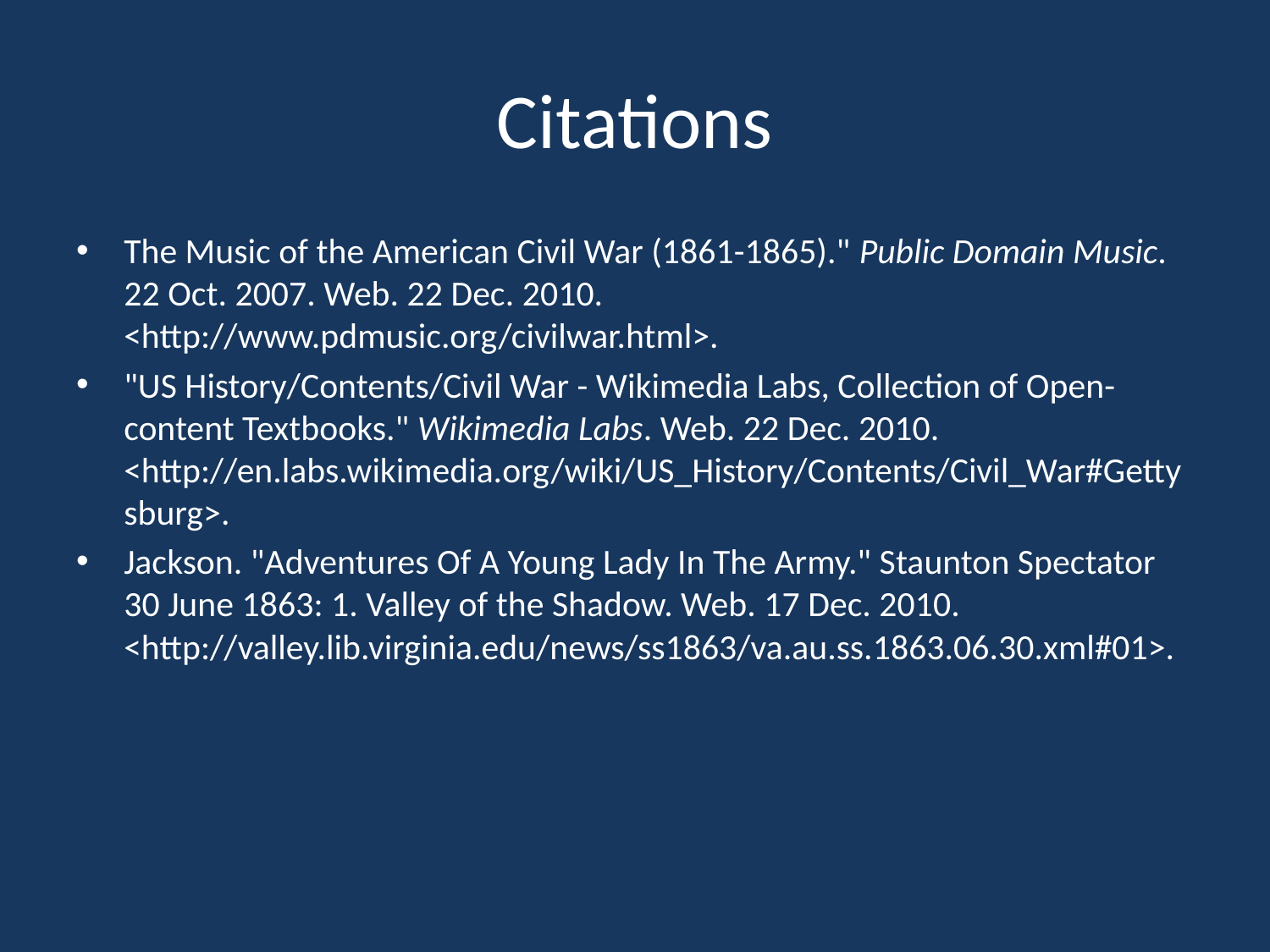

# Citations
The Music of the American Civil War (1861-1865)." Public Domain Music. 22 Oct. 2007. Web. 22 Dec. 2010. <http://www.pdmusic.org/civilwar.html>.
"US History/Contents/Civil War - Wikimedia Labs, Collection of Open-content Textbooks." Wikimedia Labs. Web. 22 Dec. 2010. <http://en.labs.wikimedia.org/wiki/US_History/Contents/Civil_War#Gettysburg>.
Jackson. "Adventures Of A Young Lady In The Army." Staunton Spectator 30 June 1863: 1. Valley of the Shadow. Web. 17 Dec. 2010. <http://valley.lib.virginia.edu/news/ss1863/va.au.ss.1863.06.30.xml#01>.